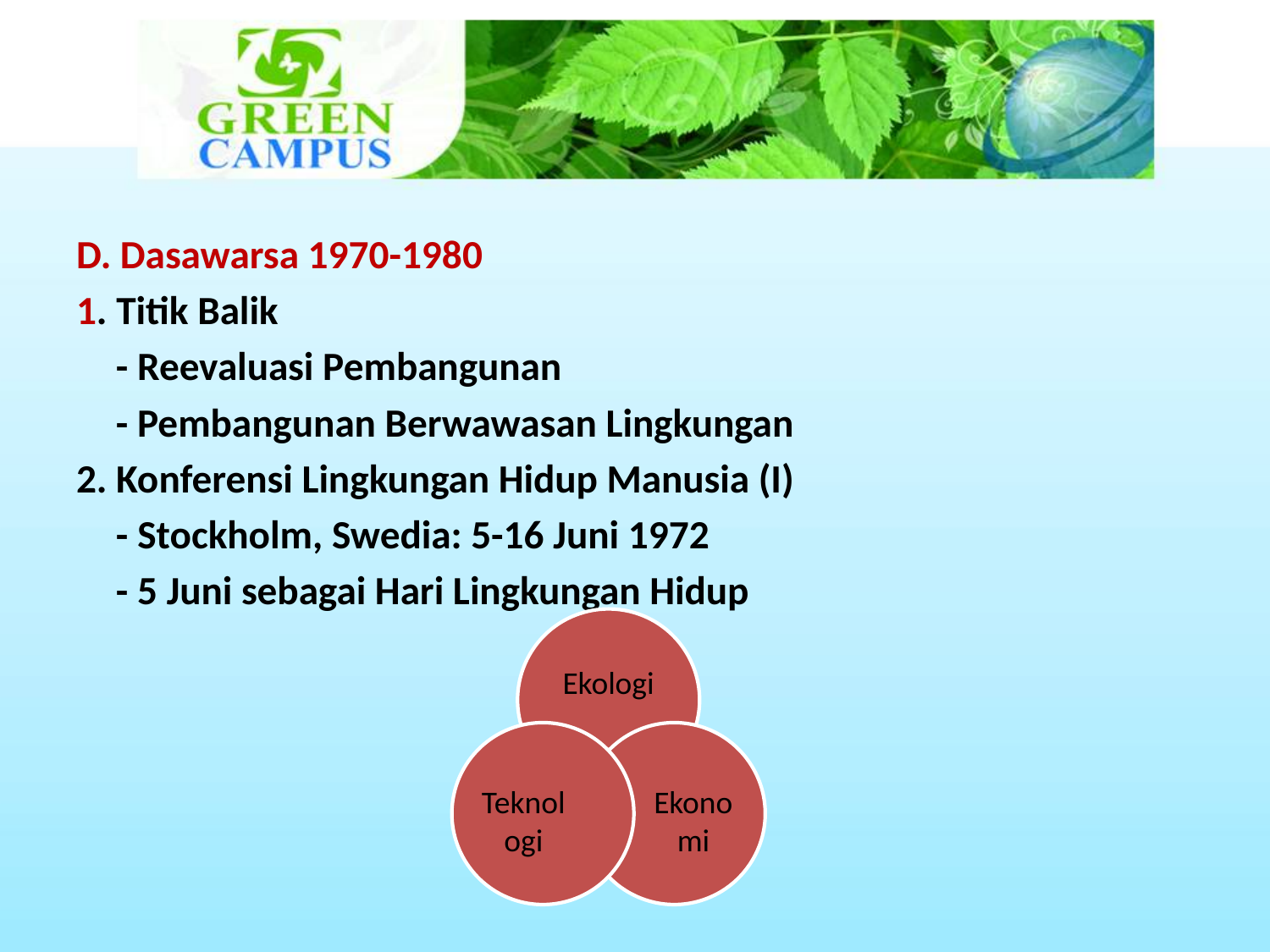

#
D. Dasawarsa 1970-1980
1. Titik Balik
		- Reevaluasi Pembangunan
		- Pembangunan Berwawasan Lingkungan
2. Konferensi Lingkungan Hidup Manusia (I)
		- Stockholm, Swedia: 5-16 Juni 1972
		- 5 Juni sebagai Hari Lingkungan Hidup
Ekologi
Ekonomi
Teknologi